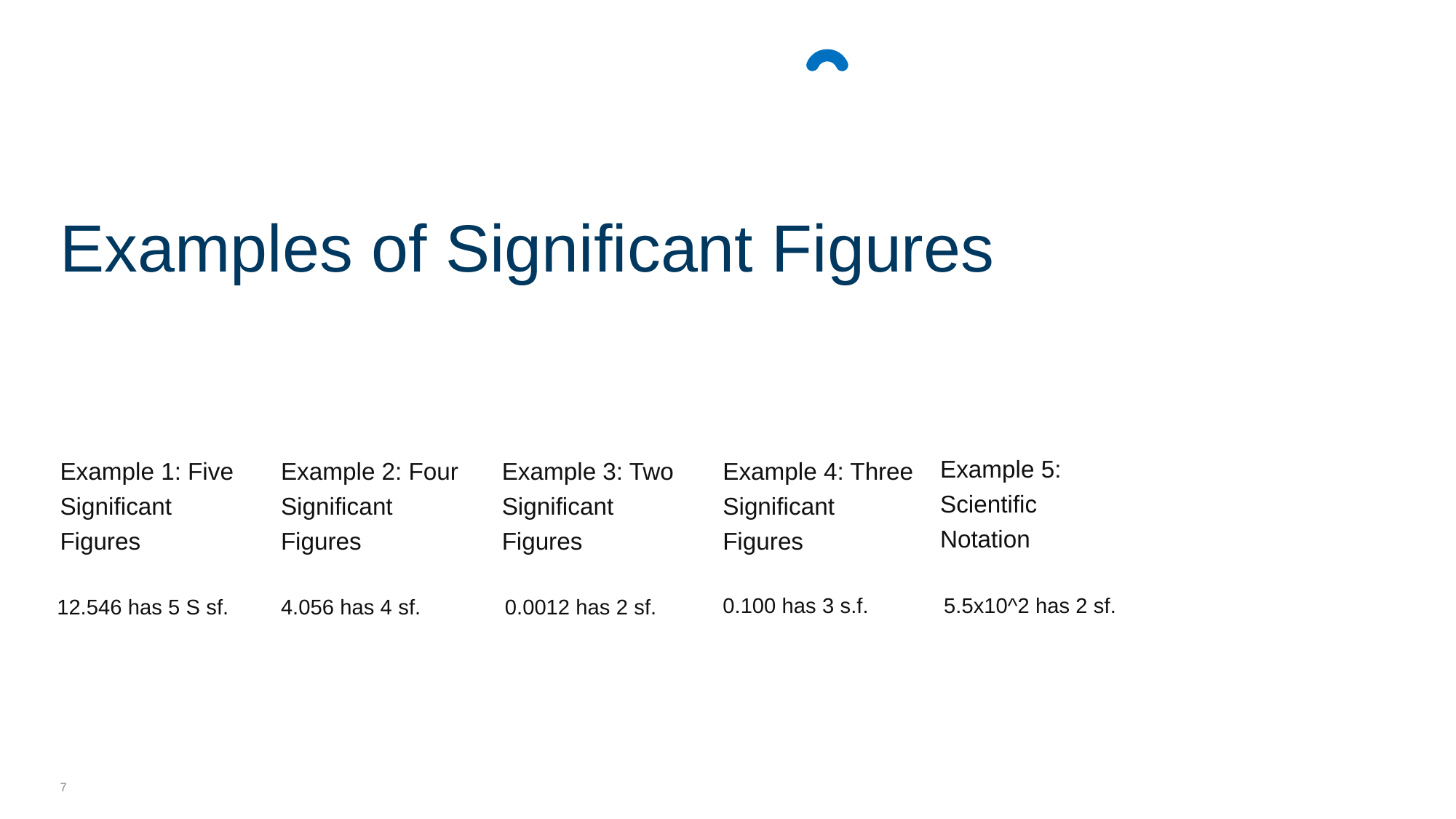

Examples of Significant Figures
Example 5: Scientific Notation
Example 2: Four Significant Figures
Example 3: Two Significant Figures
Example 4: Three Significant Figures
Example 1: Five Significant Figures
0.100 has 3 s.f.
5.5x10^2 has 2 sf.
12.546 has 5 S sf.
4.056 has 4 sf.
0.0012 has 2 sf.
7